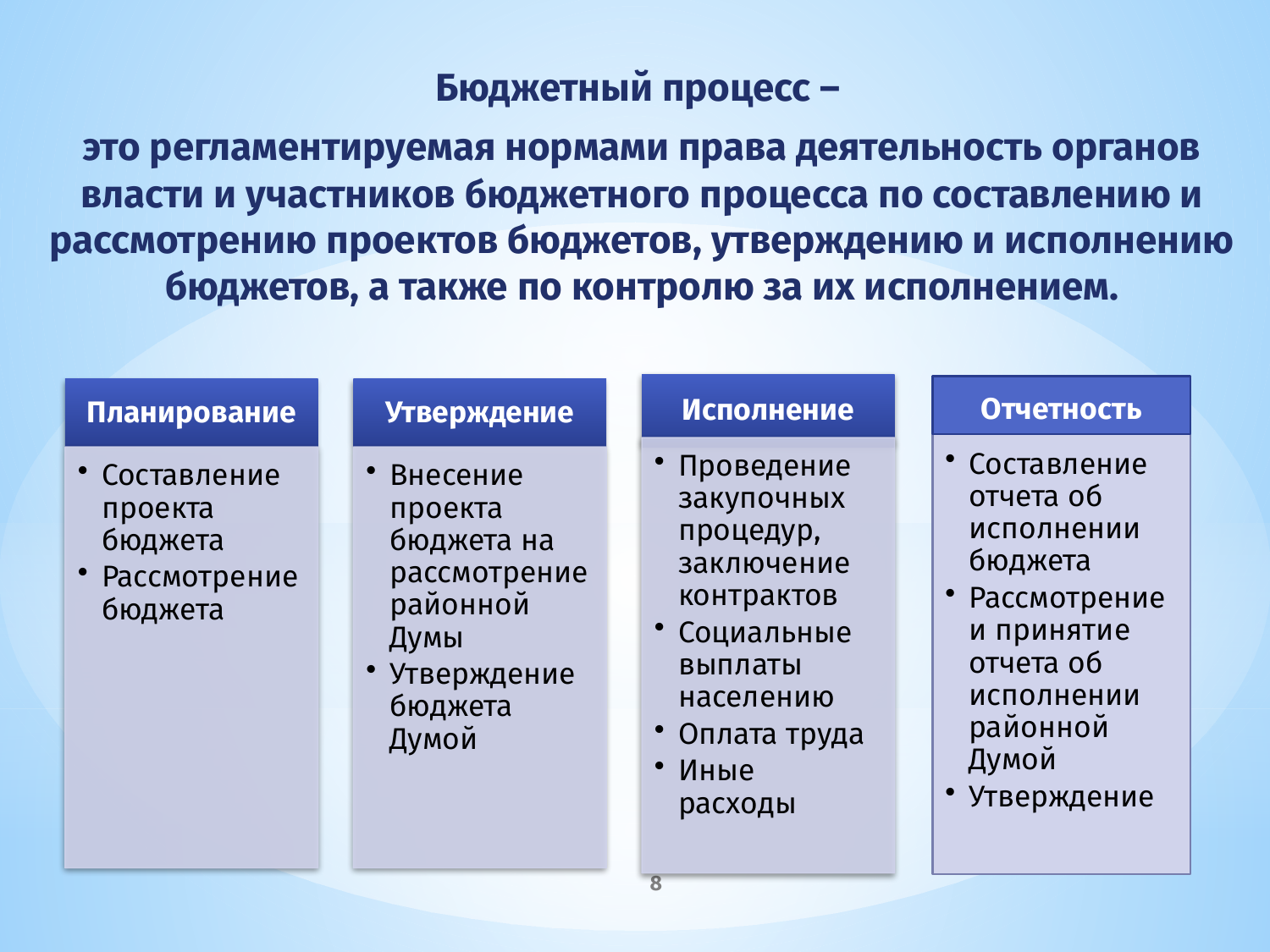

Бюджетный процесс –
это регламентируемая нормами права деятельность органов власти и участников бюджетного процесса по составлению и рассмотрению проектов бюджетов, утверждению и исполнению бюджетов, а также по контролю за их исполнением.

Планирование
Составление проекта бюджета
Рассмотрение бюджета
Утверждение
Внесение проекта бюджета на рассмотрение районной Думы
Утверждение бюджета Думой
Исполнение
Проведение закупочных процедур, заключение контрактов
Социальные выплаты населению
Оплата труда
Иные расходы

Отчетность

Составление отчета об исполнении бюджета
Рассмотрение и принятие отчета об исполнении районной Думой
Утверждение
8